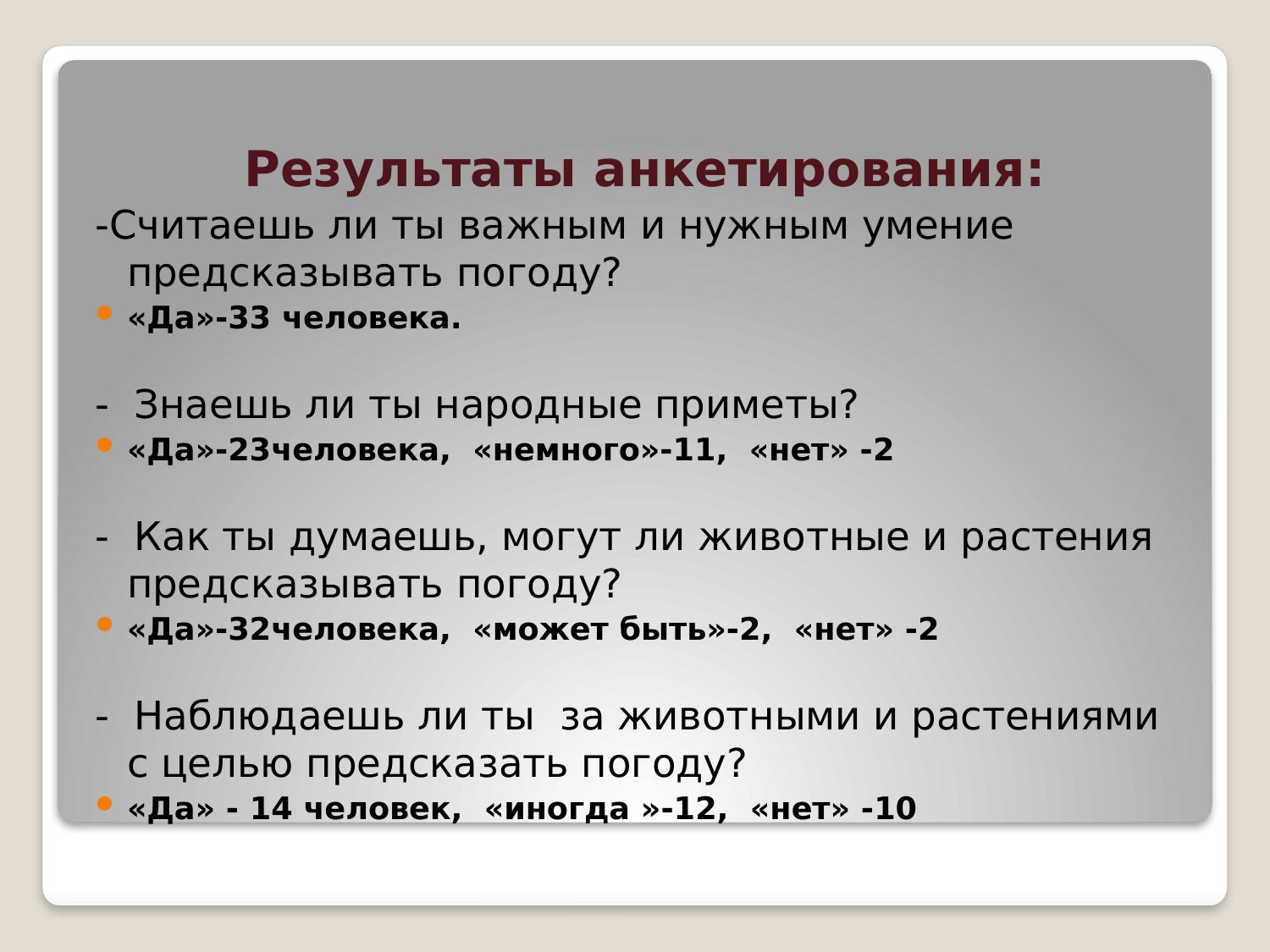

Результаты анкетирования:
-Считаешь ли ты важным и нужным умение предсказывать погоду?
«Да»-33 человека.

-  Знаешь ли ты народные приметы?
«Да»-23человека,  «немного»-11,  «нет» -2

-  Как ты думаешь, могут ли животные и растения предсказывать погоду?
«Да»-32человека,  «может быть»-2,  «нет» -2

-  Наблюдаешь ли ты  за животными и растениями с целью предсказать погоду?
«Да» - 14 человек,  «иногда »-12,  «нет» -10
#